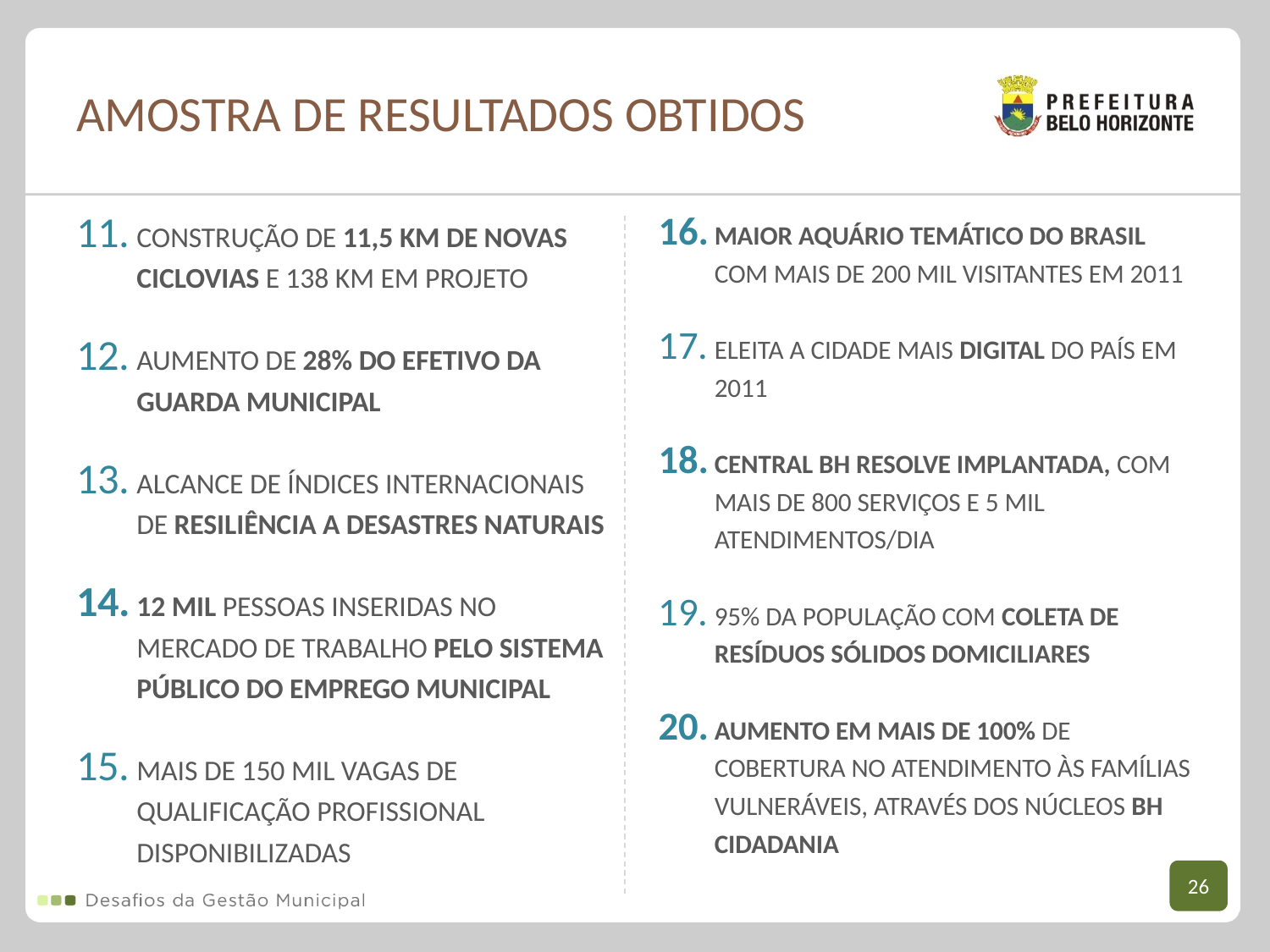

# Amostra de Resultados obtidos
Construção de 11,5 Km de novas ciclovias e 138 km em projeto
Aumento de 28% do efetivo da Guarda Municipal
Alcance de índices internacionais de resiliência a desastres naturais
12 mil pessoas inseridas no mercado de trabalho pelo sistema público do emprego municipal
Mais de 150 mil vagas de qualificação profissional disponibilizadas
Maior aquário temático do Brasil com mais de 200 mil visitantes em 2011
Eleita a cidade mais digital do País em 2011
Central BH Resolve implantada, com mais de 800 serviços e 5 mil atendimentos/dia
95% da população com coleta de resíduos sólidos domiciliares
Aumento em mais de 100% de cobertura no atendimento às famílias vulneráveis, através dos núcleos BH CIDADANIA

26